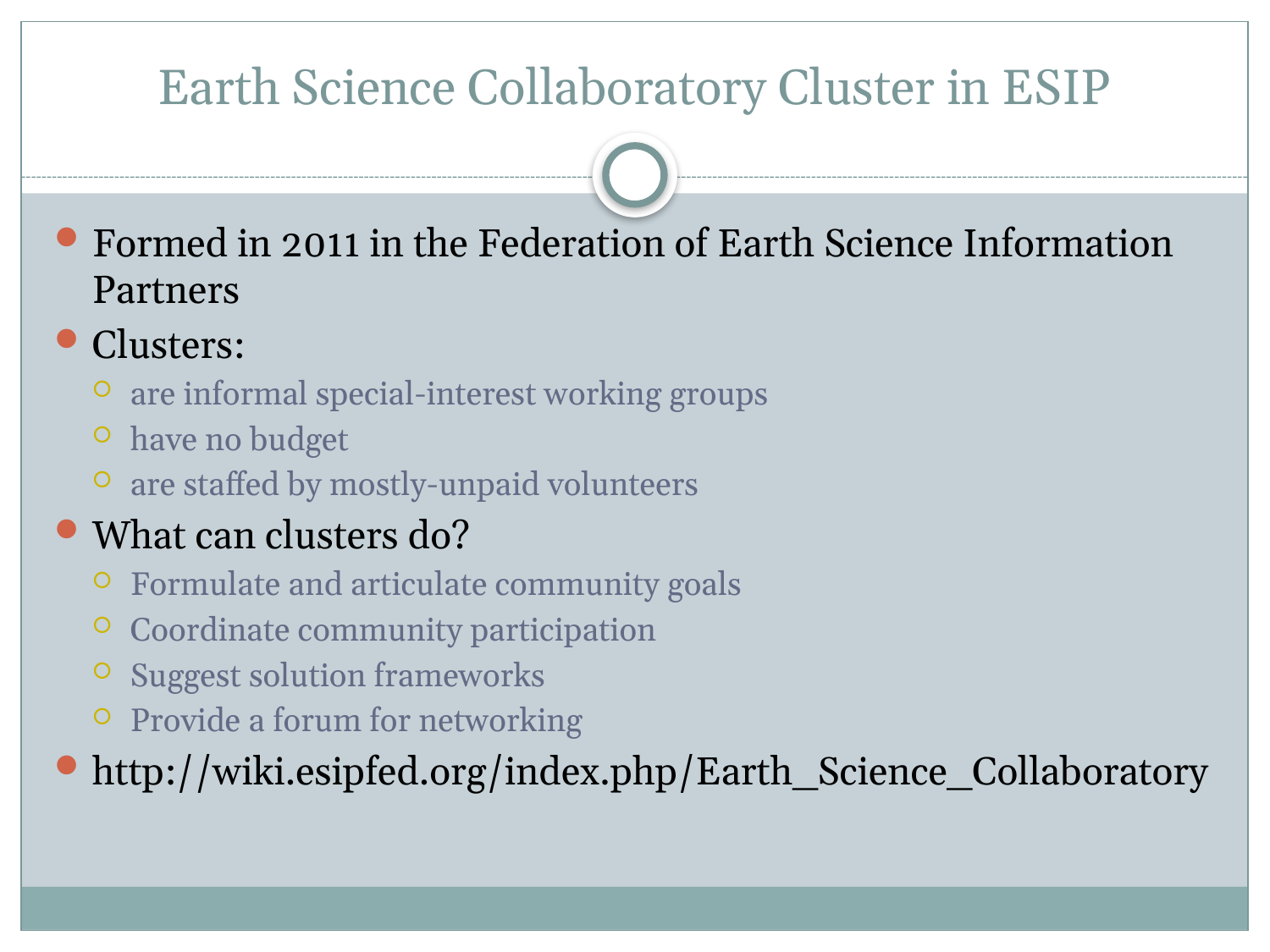

# Earth Science Collaboratory Cluster in ESIP
Formed in 2011 in the Federation of Earth Science Information Partners
Clusters:
are informal special-interest working groups
have no budget
are staffed by mostly-unpaid volunteers
What can clusters do?
Formulate and articulate community goals
Coordinate community participation
Suggest solution frameworks
Provide a forum for networking
http://wiki.esipfed.org/index.php/Earth_Science_Collaboratory